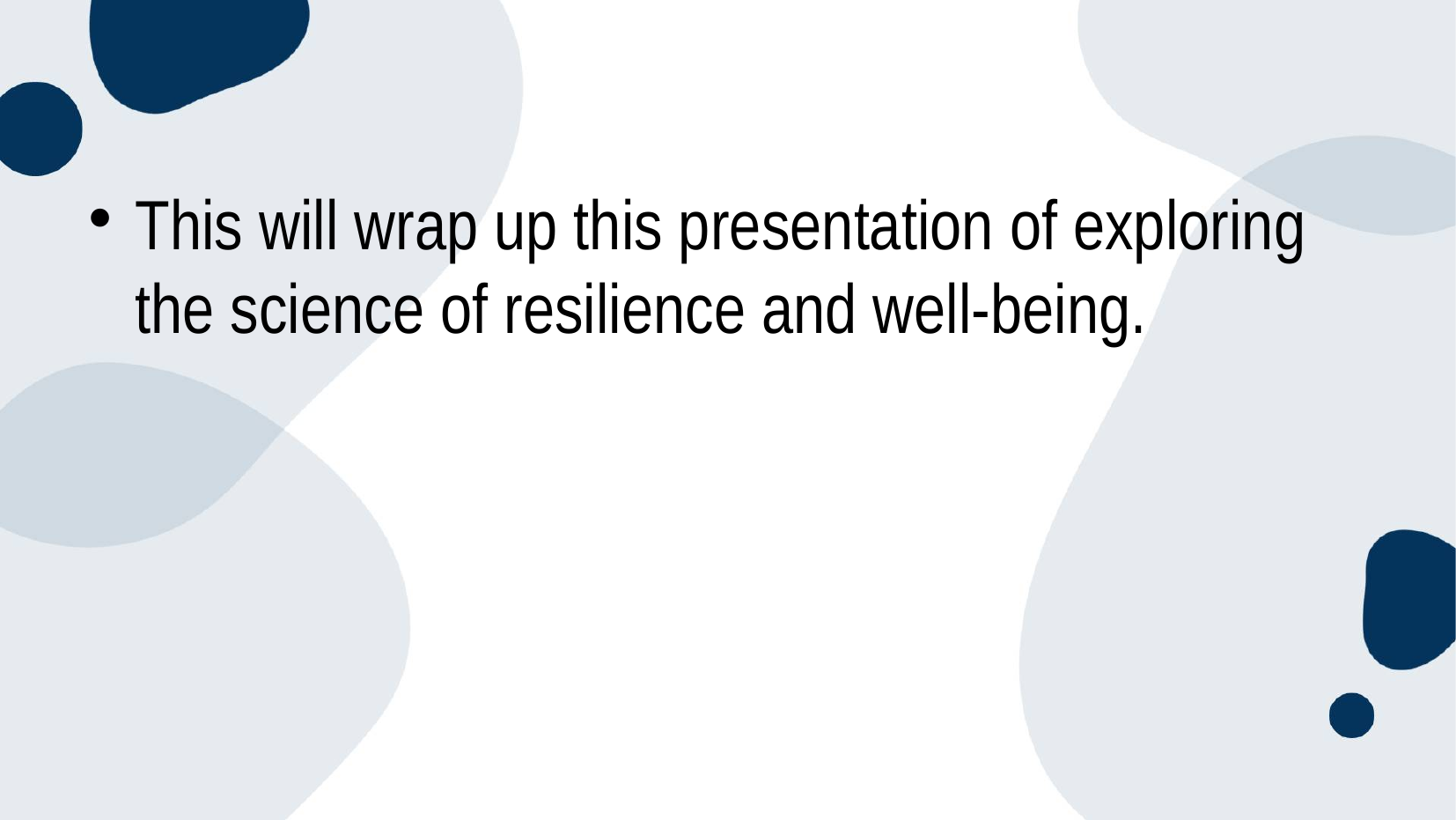

#
This will wrap up this presentation of exploring the science of resilience and well-being.